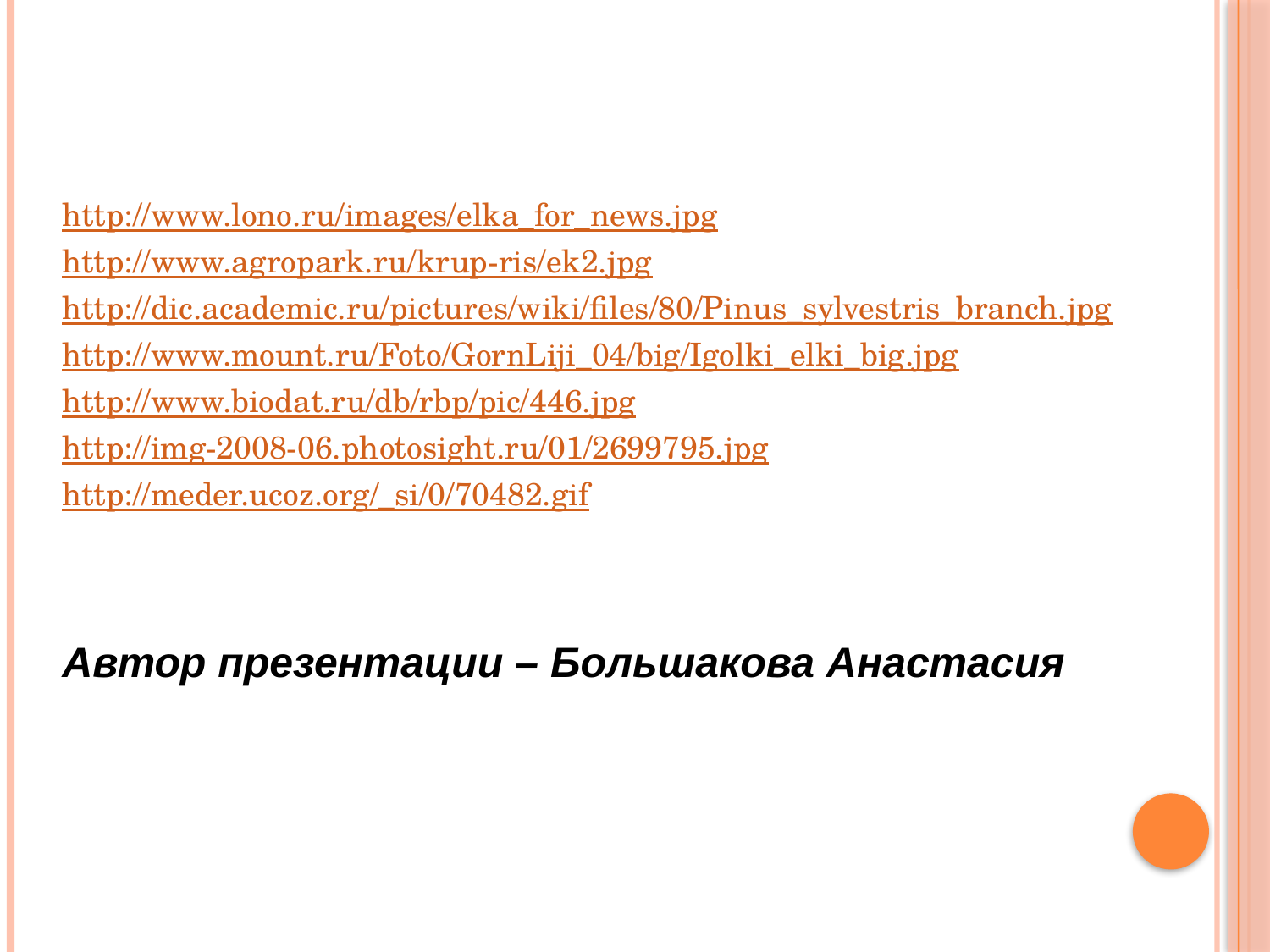

http://www.lono.ru/images/elka_for_news.jpg
http://www.agropark.ru/krup-ris/ek2.jpg
http://dic.academic.ru/pictures/wiki/files/80/Pinus_sylvestris_branch.jpg
http://www.mount.ru/Foto/GornLiji_04/big/Igolki_elki_big.jpg
http://www.biodat.ru/db/rbp/pic/446.jpg
http://img-2008-06.photosight.ru/01/2699795.jpg
http://meder.ucoz.org/_si/0/70482.gif

Автор презентации – Большакова Анастасия